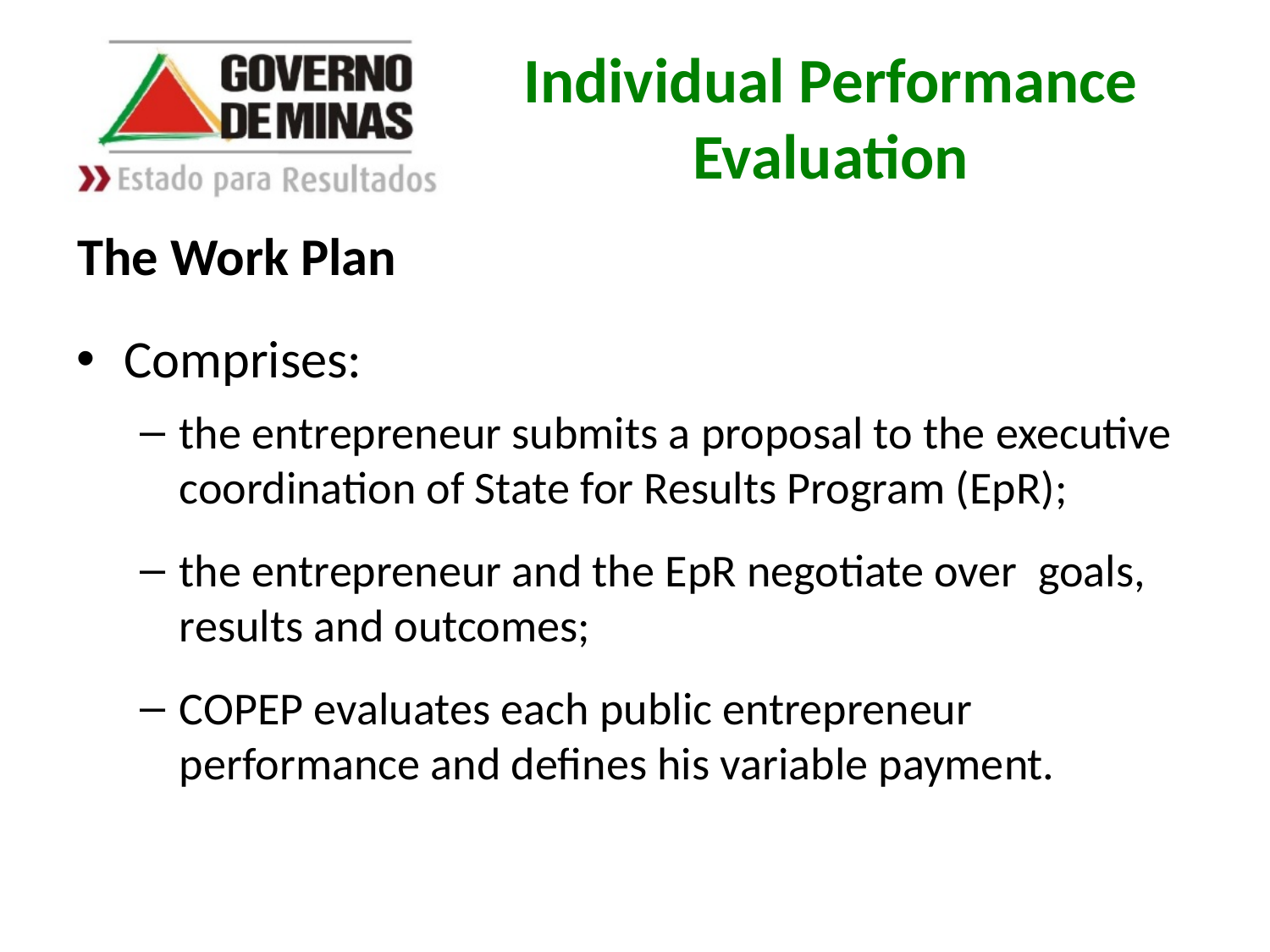

Individual Performance Evaluation
The Work Plan
Comprises:
the entrepreneur submits a proposal to the executive coordination of State for Results Program (EpR);
the entrepreneur and the EpR negotiate over  goals, results and outcomes;
COPEP evaluates each public entrepreneur performance and defines his variable payment.